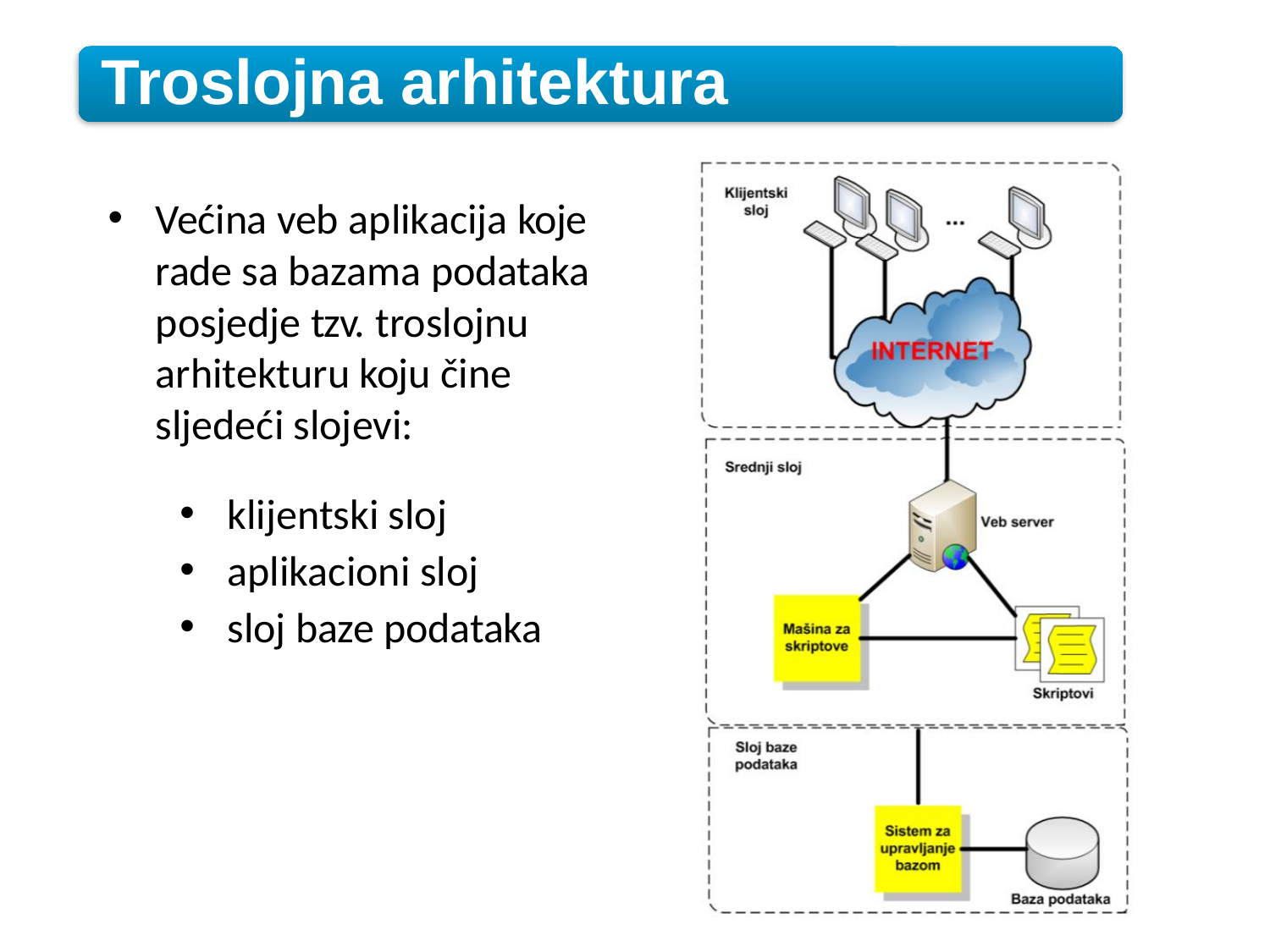

Troslojna arhitektura

Većina veb aplikacija koje rade sa bazama podataka posjedje tzv. troslojnu arhitekturu koju čine sljedeći slojevi:
klijentski sloj
aplikacioni sloj
sloj baze podataka